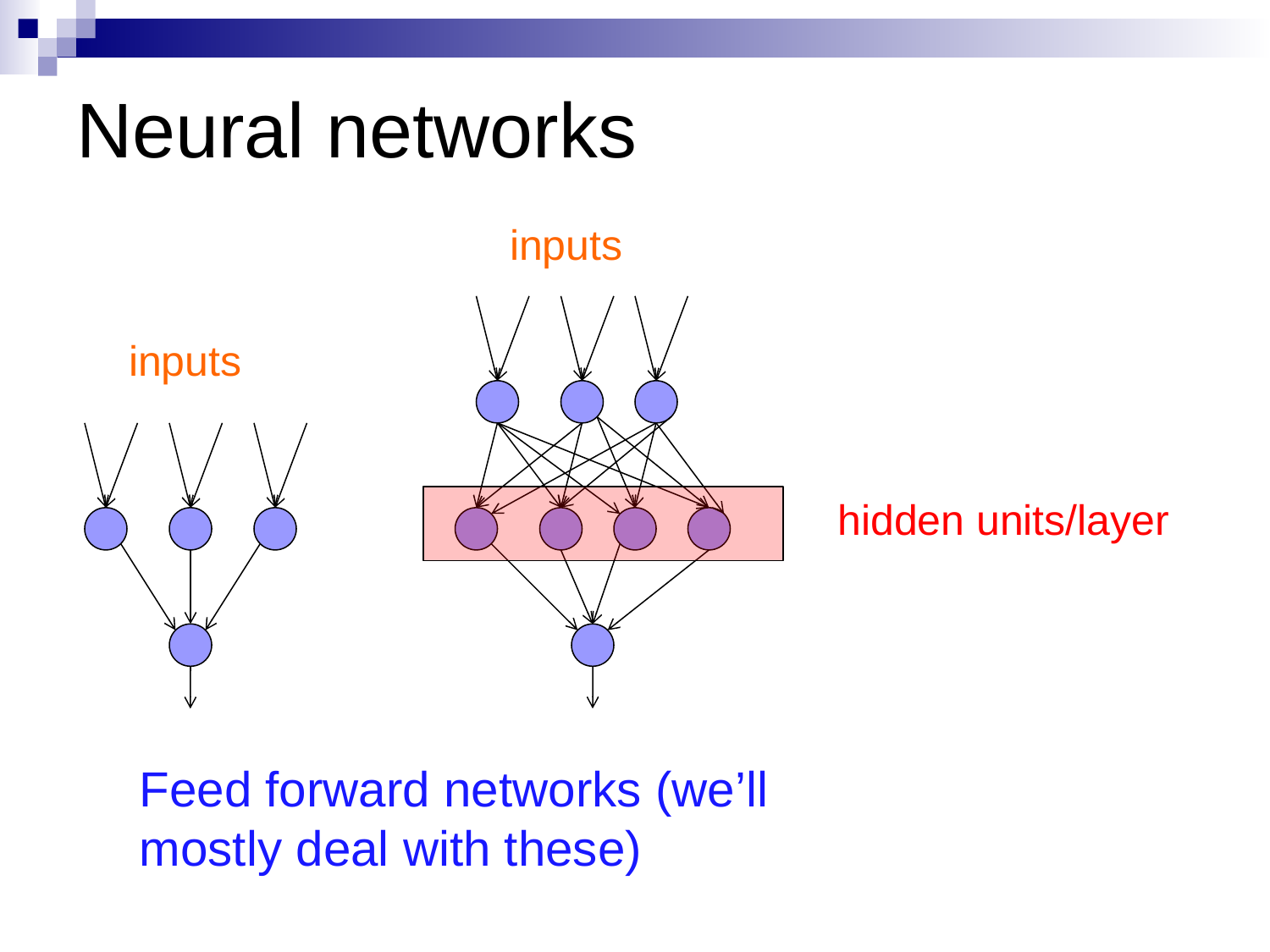

# Neural networks
inputs
inputs

hidden units/layer

Feed forward networks (we’ll mostly deal with these)